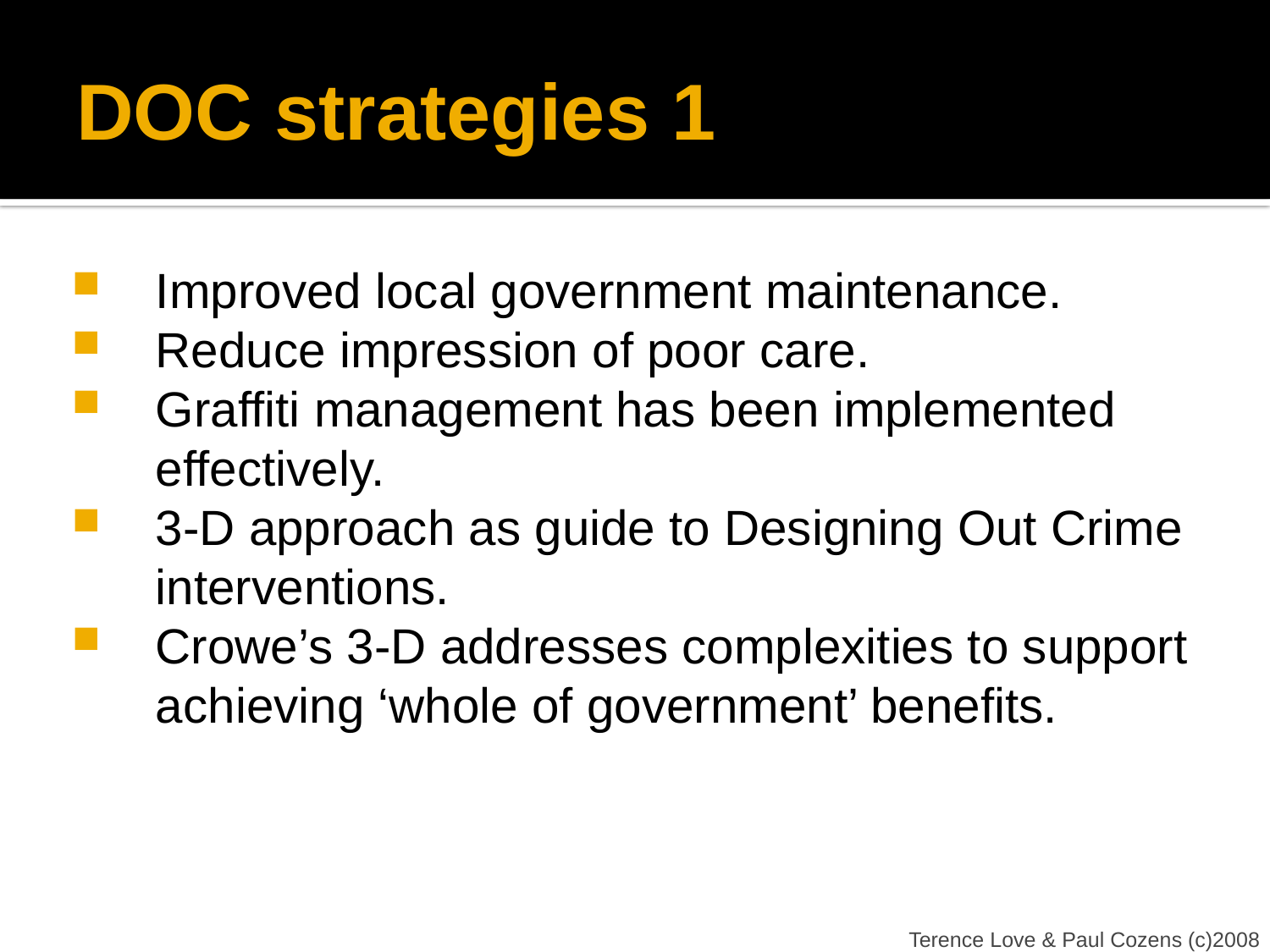

# DOC strategies 1
Improved local government maintenance.
Reduce impression of poor care.
Graffiti management has been implemented effectively.
3-D approach as guide to Designing Out Crime interventions.
Crowe’s 3-D addresses complexities to support achieving ‘whole of government’ benefits.

Terence Love & Paul Cozens (c)2008